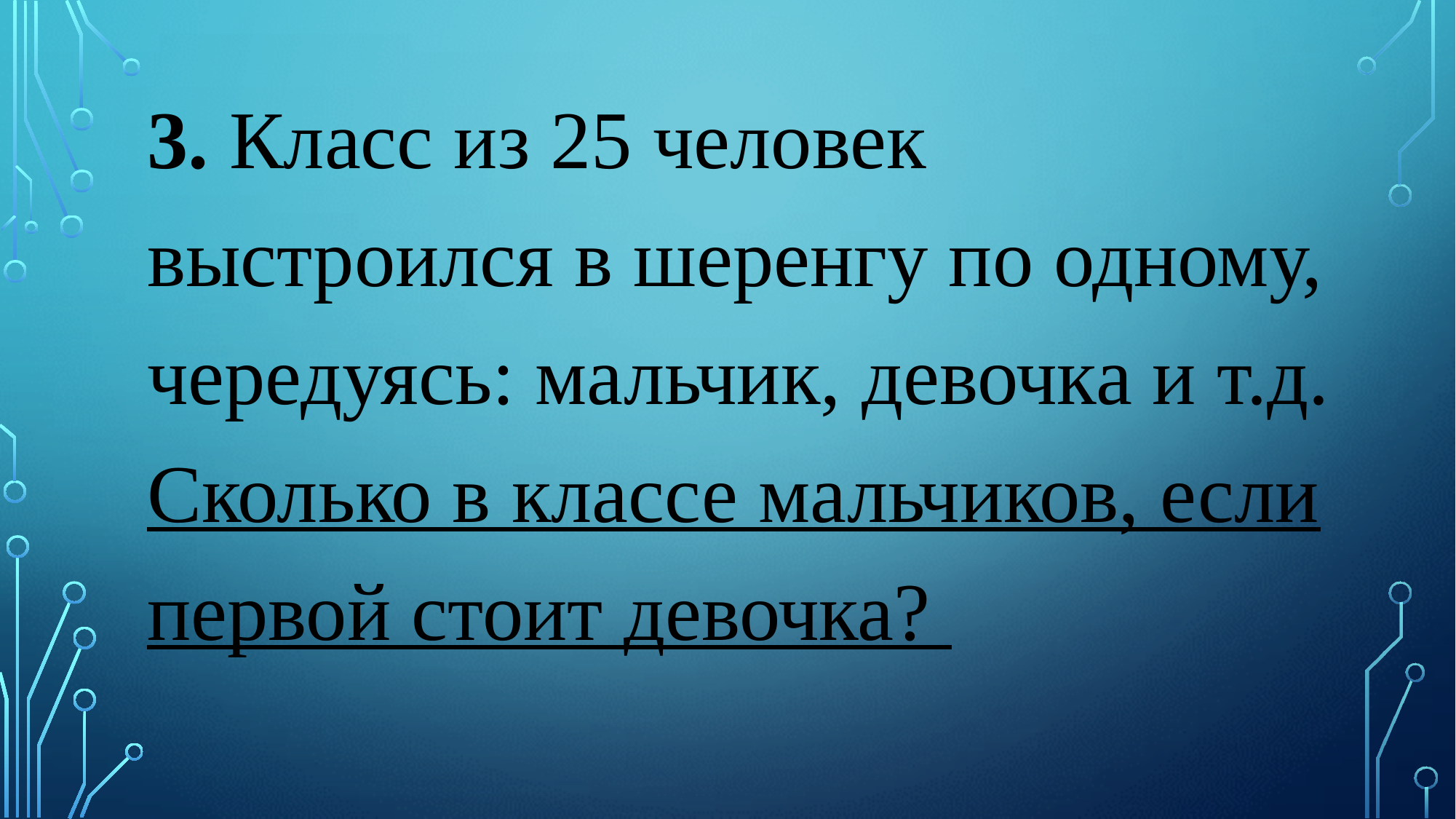

3. Класс из 25 человек выстроился в шеренгу по одному, чередуясь: мальчик, девочка и т.д. Сколько в классе мальчиков, если первой стоит девочка?